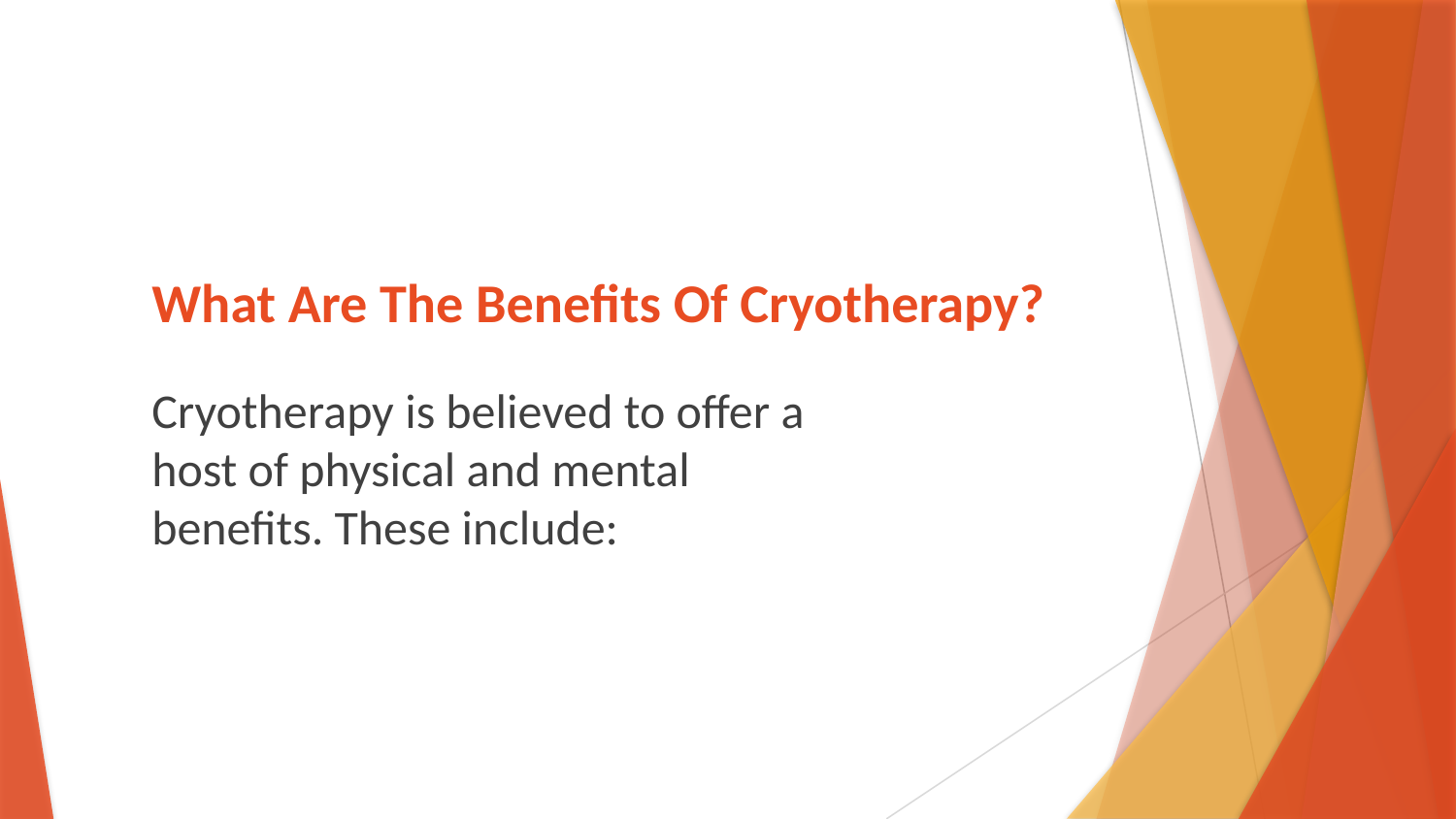

# What Are The Benefits Of Cryotherapy?
Cryotherapy is believed to offer a host of physical and mental benefits. These include: